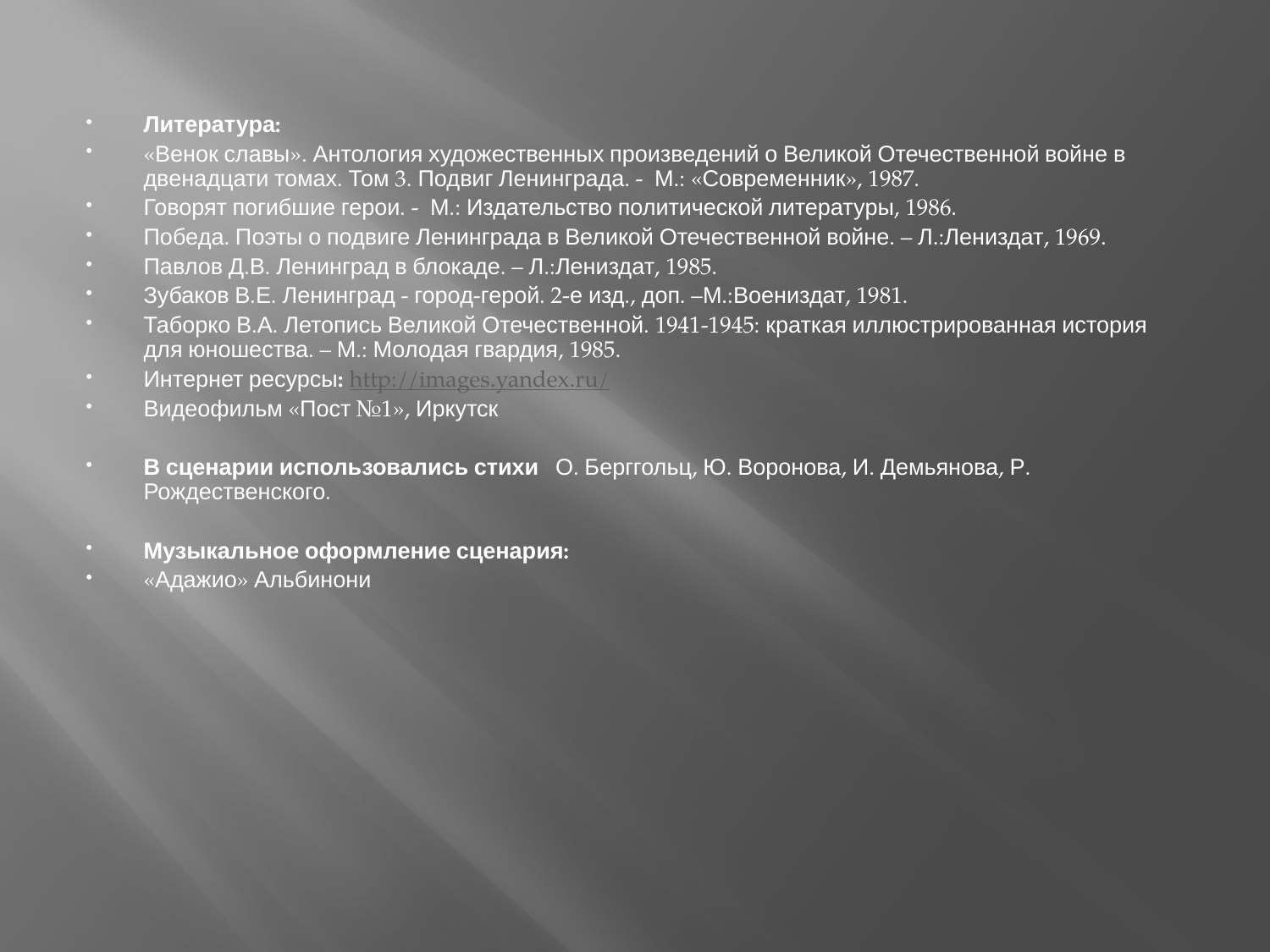

Литература:
«Венок славы». Антология художественных произведений о Великой Отечественной войне в двенадцати томах. Том 3. Подвиг Ленинграда. -  М.: «Современник», 1987.
Говорят погибшие герои. -  М.: Издательство политической литературы, 1986.
Победа. Поэты о подвиге Ленинграда в Великой Отечественной войне. – Л.:Лениздат, 1969.
Павлов Д.В. Ленинград в блокаде. – Л.:Лениздат, 1985.
Зубаков В.Е. Ленинград - город-герой. 2-е изд., доп. –М.:Воениздат, 1981.
Таборко В.А. Летопись Великой Отечественной. 1941-1945: краткая иллюстрированная история для юношества. – М.: Молодая гвардия, 1985.
Интернет ресурсы: http://images.yandex.ru/
Видеофильм «Пост №1», Иркутск

В сценарии использовались стихи   О. Берггольц, Ю. Воронова, И. Демьянова, Р. Рождественского.

Музыкальное оформление сценария:
«Адажио» Альбинони